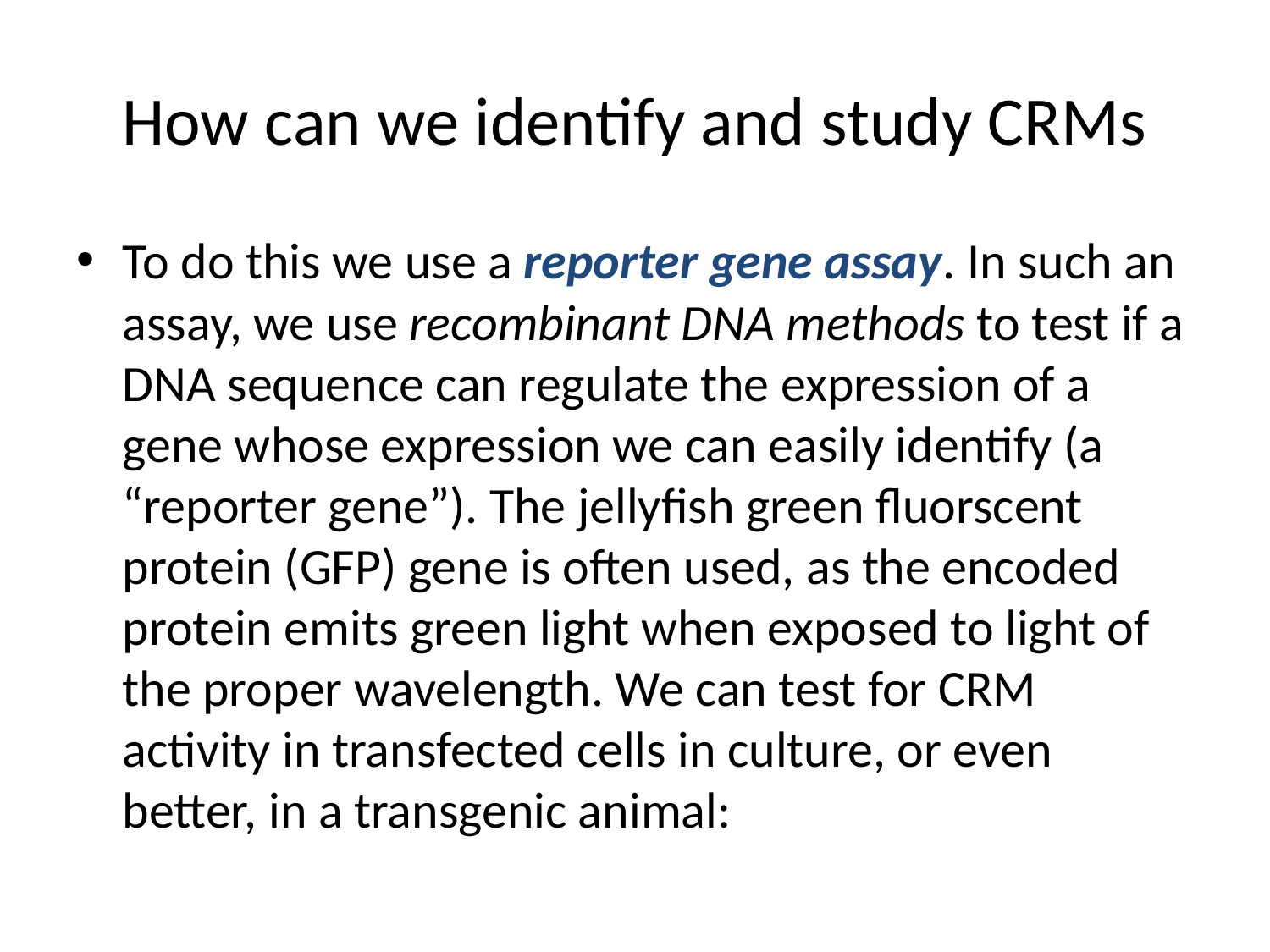

# How can we identify and study CRMs
To do this we use a reporter gene assay. In such an assay, we use recombinant DNA methods to test if a DNA sequence can regulate the expression of a gene whose expression we can easily identify (a “reporter gene”). The jellyfish green fluorscent protein (GFP) gene is often used, as the encoded protein emits green light when exposed to light of the proper wavelength. We can test for CRM activity in transfected cells in culture, or even better, in a transgenic animal: